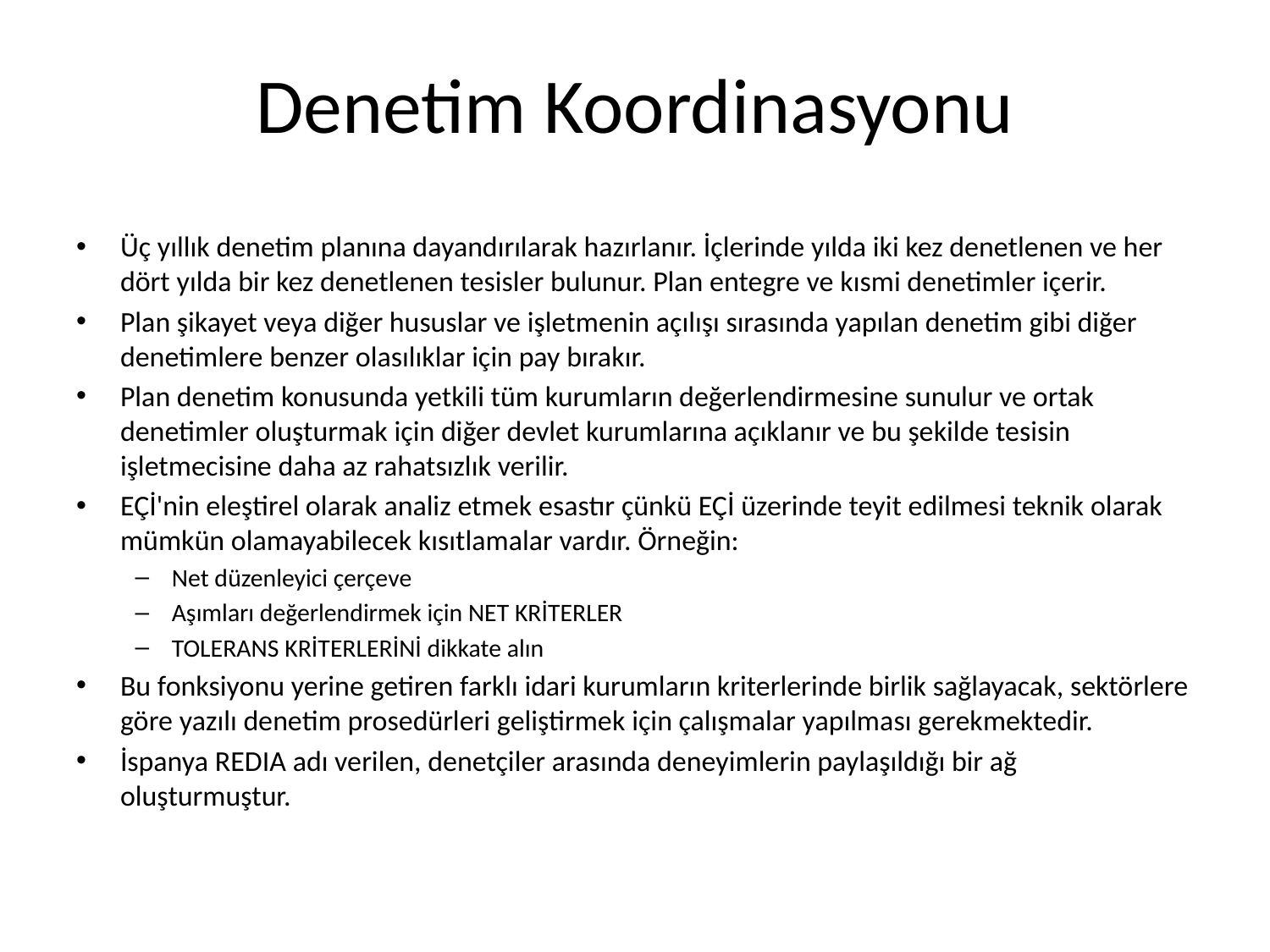

# Denetim Koordinasyonu
Üç yıllık denetim planına dayandırılarak hazırlanır. İçlerinde yılda iki kez denetlenen ve her dört yılda bir kez denetlenen tesisler bulunur. Plan entegre ve kısmi denetimler içerir.
Plan şikayet veya diğer hususlar ve işletmenin açılışı sırasında yapılan denetim gibi diğer denetimlere benzer olasılıklar için pay bırakır.
Plan denetim konusunda yetkili tüm kurumların değerlendirmesine sunulur ve ortak denetimler oluşturmak için diğer devlet kurumlarına açıklanır ve bu şekilde tesisin işletmecisine daha az rahatsızlık verilir.
EÇİ'nin eleştirel olarak analiz etmek esastır çünkü EÇİ üzerinde teyit edilmesi teknik olarak mümkün olamayabilecek kısıtlamalar vardır. Örneğin:
Net düzenleyici çerçeve
Aşımları değerlendirmek için NET KRİTERLER
TOLERANS KRİTERLERİNİ dikkate alın
Bu fonksiyonu yerine getiren farklı idari kurumların kriterlerinde birlik sağlayacak, sektörlere göre yazılı denetim prosedürleri geliştirmek için çalışmalar yapılması gerekmektedir.
İspanya REDIA adı verilen, denetçiler arasında deneyimlerin paylaşıldığı bir ağ oluşturmuştur.